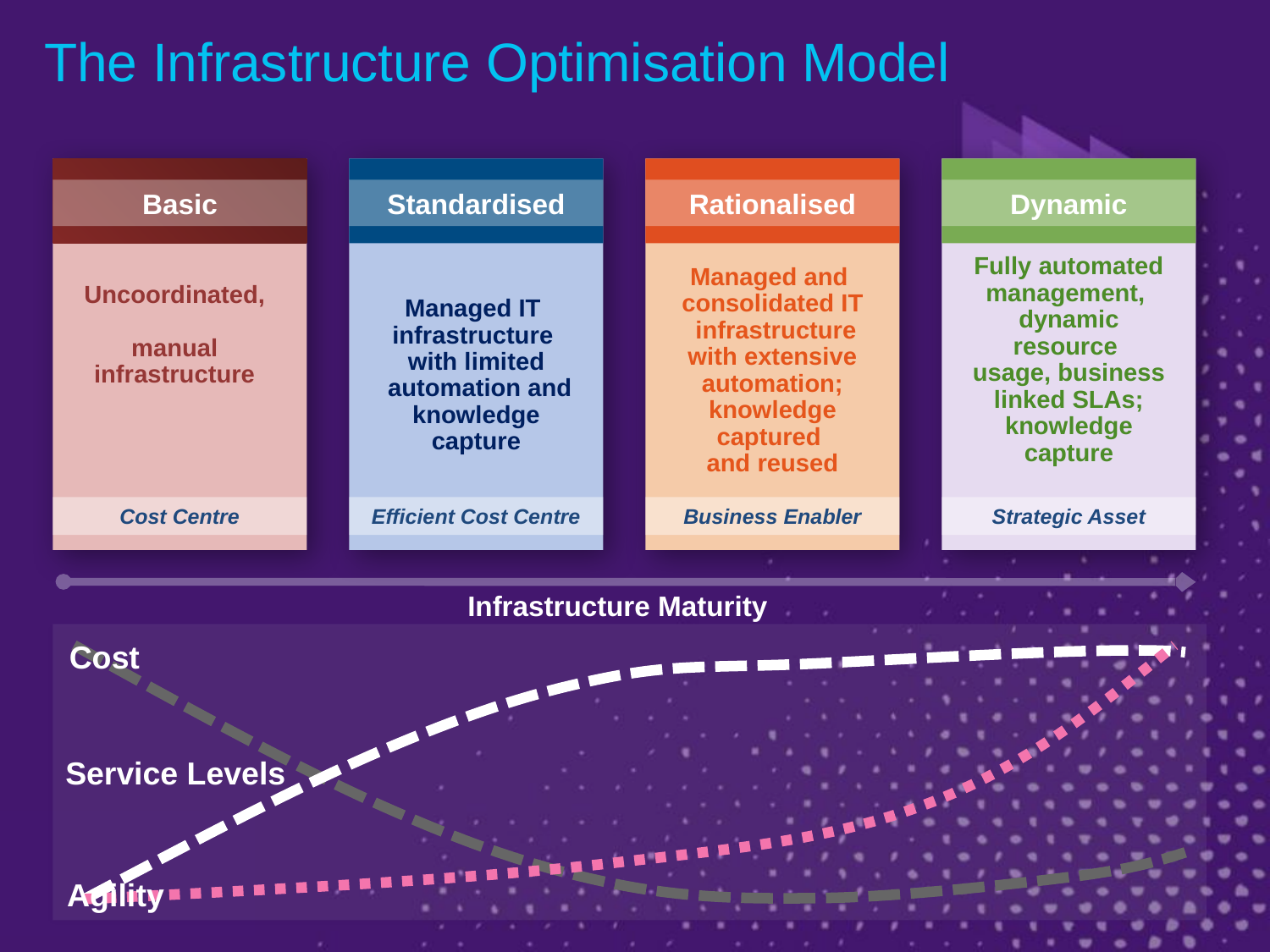

# The Infrastructure Optimisation Model

Standardised
Managed IT
infrastructure
with limited
 automation and knowledge capture
Efficient Cost Centre

Rationalised
Managed and
consolidated IT
 infrastructure
with extensive
automation; knowledge captured
and reused

Business Enabler

Dynamic
Fully automated
management,
dynamic resource
usage, business
linked SLAs; knowledge capture
Strategic Asset
Basic
Uncoordinated,
manual infrastructure

Cost Centre
Infrastructure Maturity

Cost

Service Levels

Agility